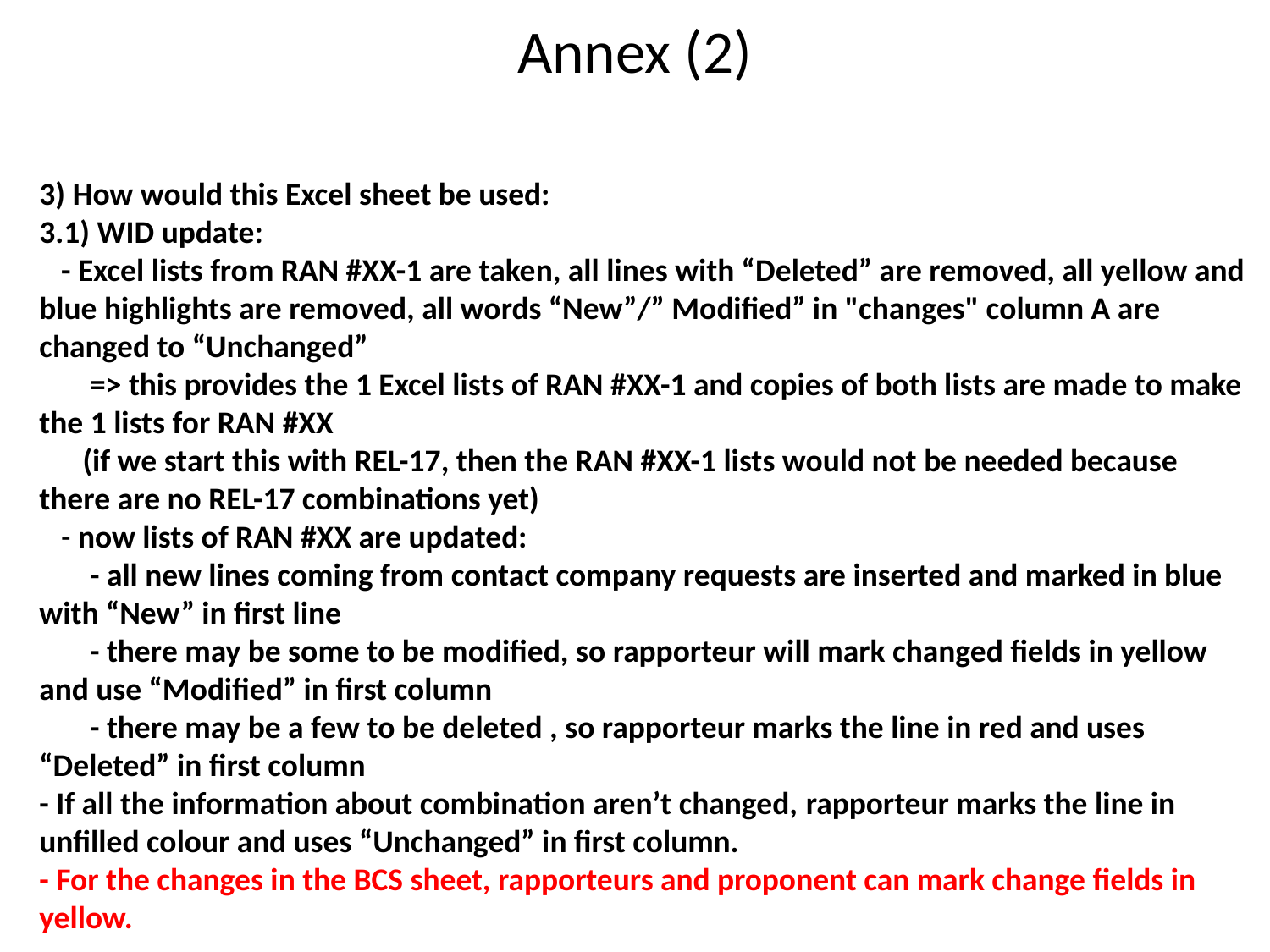

# Annex (2)
3) How would this Excel sheet be used:
3.1) WID update:
   - Excel lists from RAN #XX-1 are taken, all lines with “Deleted” are removed, all yellow and blue highlights are removed, all words “New”/” Modified” in "changes" column A are changed to “Unchanged”
       => this provides the 1 Excel lists of RAN #XX-1 and copies of both lists are made to make the 1 lists for RAN #XX
      (if we start this with REL-17, then the RAN #XX-1 lists would not be needed because there are no REL-17 combinations yet)
   - now lists of RAN #XX are updated:
       - all new lines coming from contact company requests are inserted and marked in blue with “New” in first line
       - there may be some to be modified, so rapporteur will mark changed fields in yellow and use “Modified” in first column
       - there may be a few to be deleted , so rapporteur marks the line in red and uses “Deleted” in first column
- If all the information about combination aren’t changed, rapporteur marks the line in unfilled colour and uses “Unchanged” in first column.
- For the changes in the BCS sheet, rapporteurs and proponent can mark change fields in yellow.